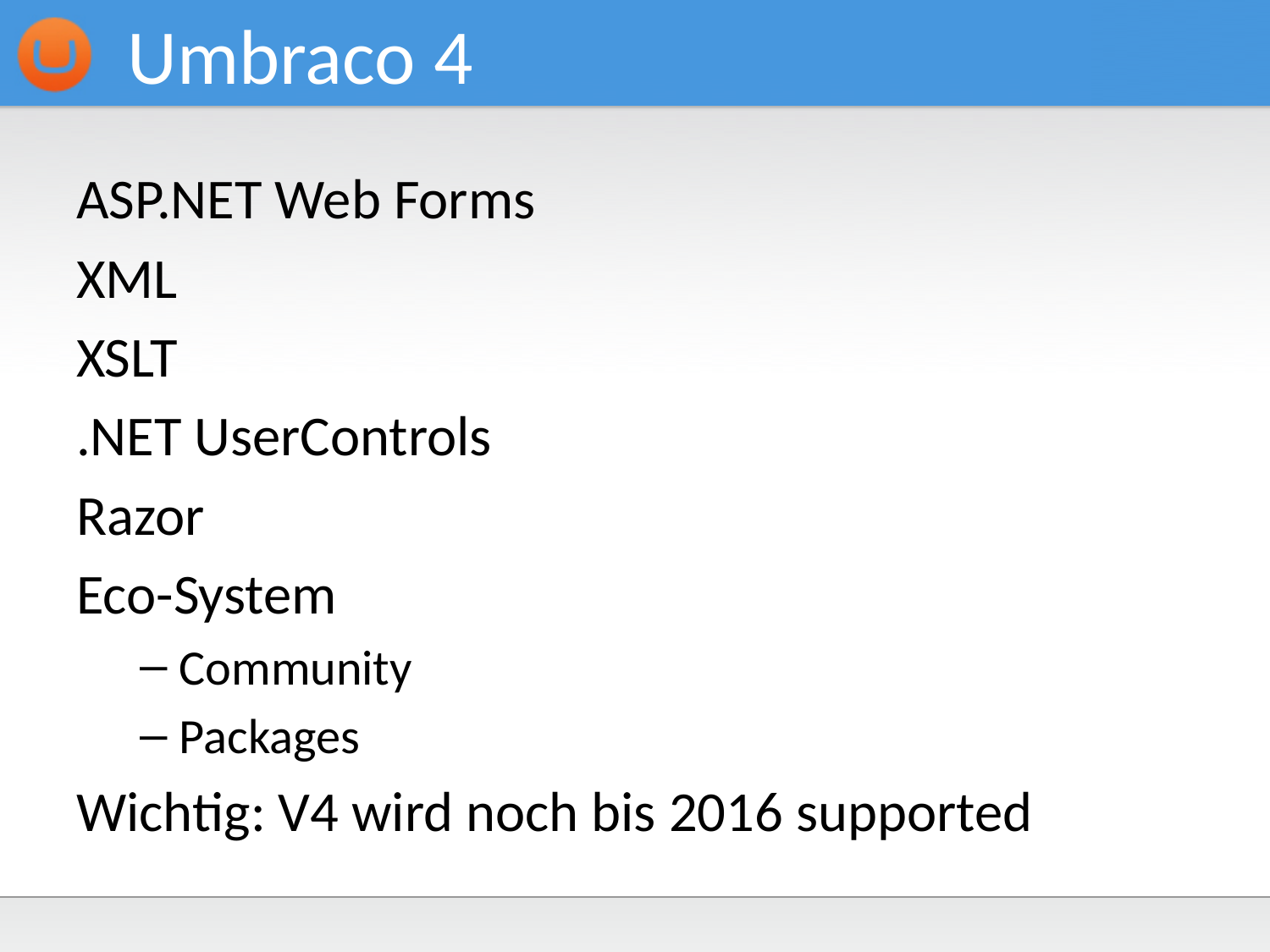

# Umbraco 4
ASP.NET Web Forms
XML
XSLT
.NET UserControls
Razor
Eco-System
Community
Packages
Wichtig: V4 wird noch bis 2016 supported